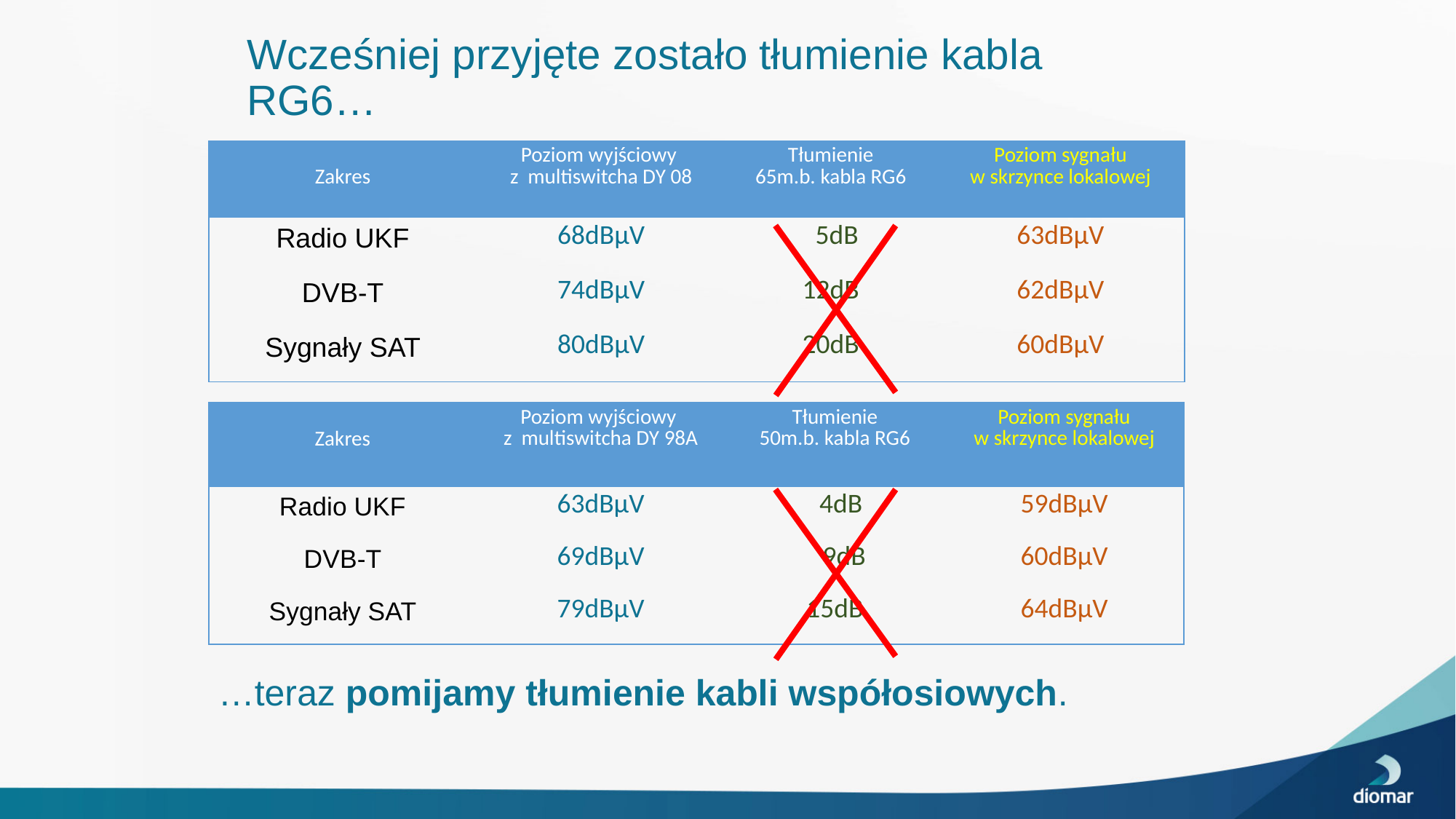

# Wcześniej przyjęte zostało tłumienie kabla RG6…
| Zakres | Poziom wyjściowy z multiswitcha DY 08 | Tłumienie 65m.b. kabla RG6 | Poziom sygnału w skrzynce lokalowej |
| --- | --- | --- | --- |
| Radio UKF | 68dBµV | 5dB | 63dBµV |
| DVB-T | 74dBµV | 12dB | 62dBµV |
| Sygnały SAT | 80dBµV | 20dB | 60dBµV |
| Zakres | Poziom wyjściowy z multiswitcha DY 98A | Tłumienie 50m.b. kabla RG6 | Poziom sygnału w skrzynce lokalowej |
| --- | --- | --- | --- |
| Radio UKF | 63dBµV | 4dB | 59dBµV |
| DVB-T | 69dBµV | 9dB | 60dBµV |
| Sygnały SAT | 79dBµV | 15dB | 64dBµV |
…teraz pomijamy tłumienie kabli współosiowych.